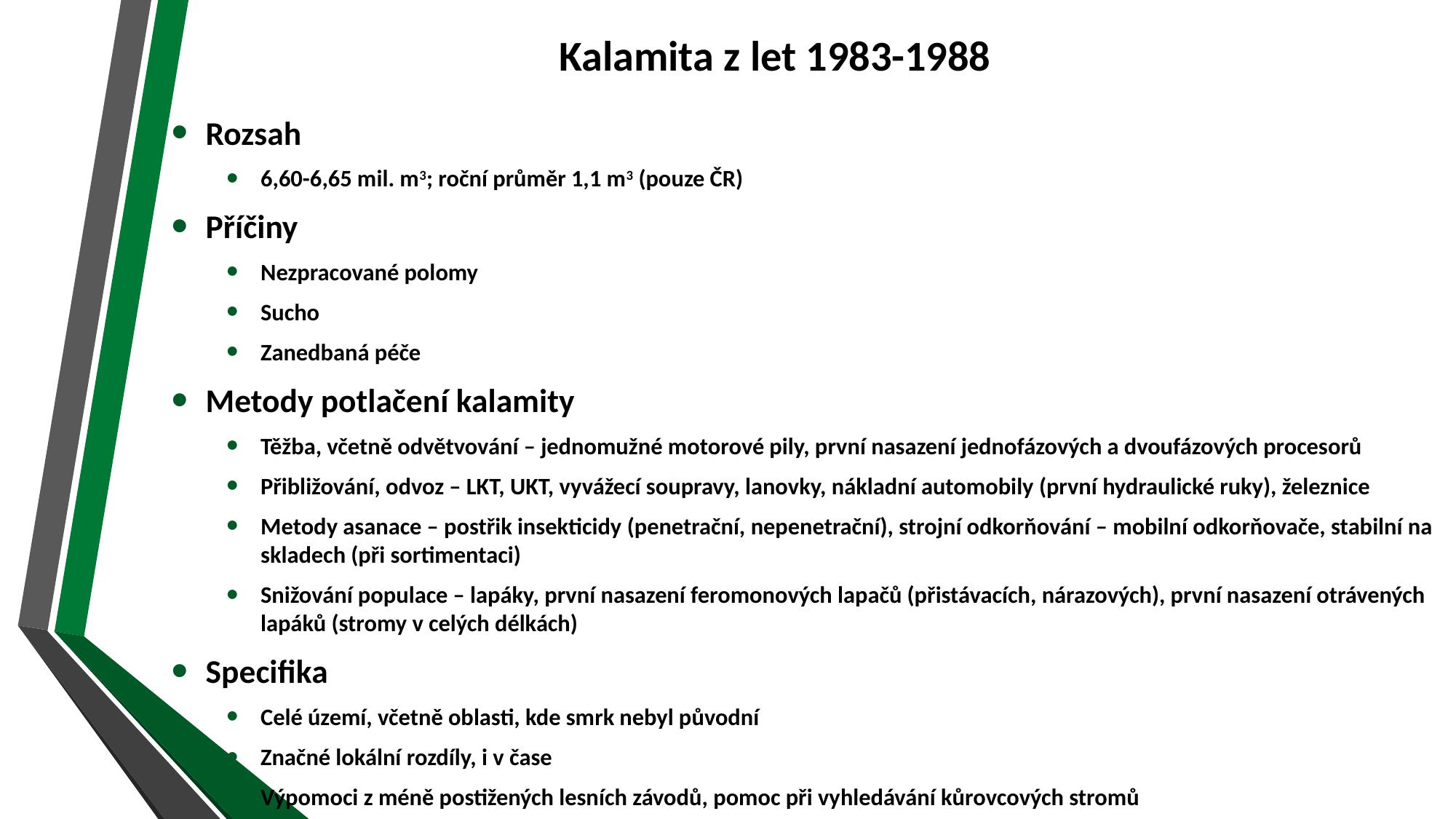

# Kalamita z let 1983-1988
Rozsah
6,60-6,65 mil. m3; roční průměr 1,1 m3 (pouze ČR)
Příčiny
Nezpracované polomy
Sucho
Zanedbaná péče
Metody potlačení kalamity
Těžba, včetně odvětvování – jednomužné motorové pily, první nasazení jednofázových a dvoufázových procesorů
Přibližování, odvoz – LKT, UKT, vyvážecí soupravy, lanovky, nákladní automobily (první hydraulické ruky), železnice
Metody asanace – postřik insekticidy (penetrační, nepenetrační), strojní odkorňování – mobilní odkorňovače, stabilní na skladech (při sortimentaci)
Snižování populace – lapáky, první nasazení feromonových lapačů (přistávacích, nárazových), první nasazení otrávených lapáků (stromy v celých délkách)
Specifika
Celé území, včetně oblasti, kde smrk nebyl původní
Značné lokální rozdíly, i v čase
Výpomoci z méně postižených lesních závodů, pomoc při vyhledávání kůrovcových stromů